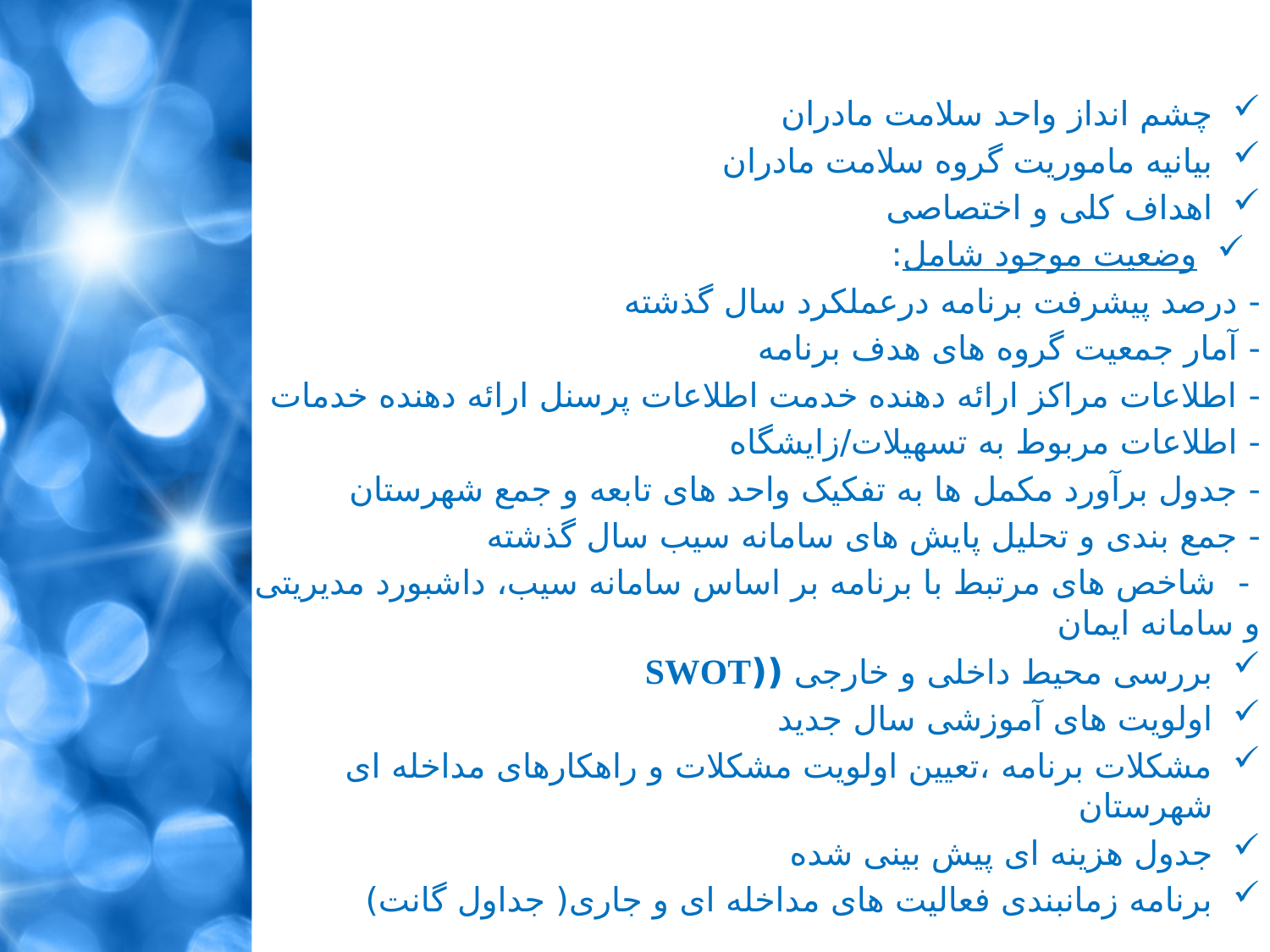

چشم انداز واحد سلامت مادران
بيانيه ماموريت گروه سلامت مادران
اهداف کلی و اختصاصی
وضعيت موجود شامل:
- درصد پیشرفت برنامه درعملکرد سال گذشته
- آمار جمعیت گروه های هدف برنامه
- اطلاعات مراکز ارائه دهنده خدمت اطلاعات پرسنل ارائه دهنده خدمات
- اطلاعات مربوط به تسهیلات/زایشگاه
- جدول برآورد مکمل ها به تفکیک واحد های تابعه و جمع شهرستان
- جمع بندی و تحلیل پایش های سامانه سیب سال گذشته
 -  شاخص های مرتبط با برنامه بر اساس سامانه سیب، داشبورد مدیریتی و سامانه ایمان
بررسی محیط داخلی و خارجی ((SWOT
اولویت های آموزشی سال جدید
مشکلات برنامه ،تعیین اولویت مشکلات و راهکارهای مداخله ای شهرستان
جدول هزینه ای پیش بینی شده
برنامه زمانبندی فعالیت های مداخله ای و جاری( جداول گانت)